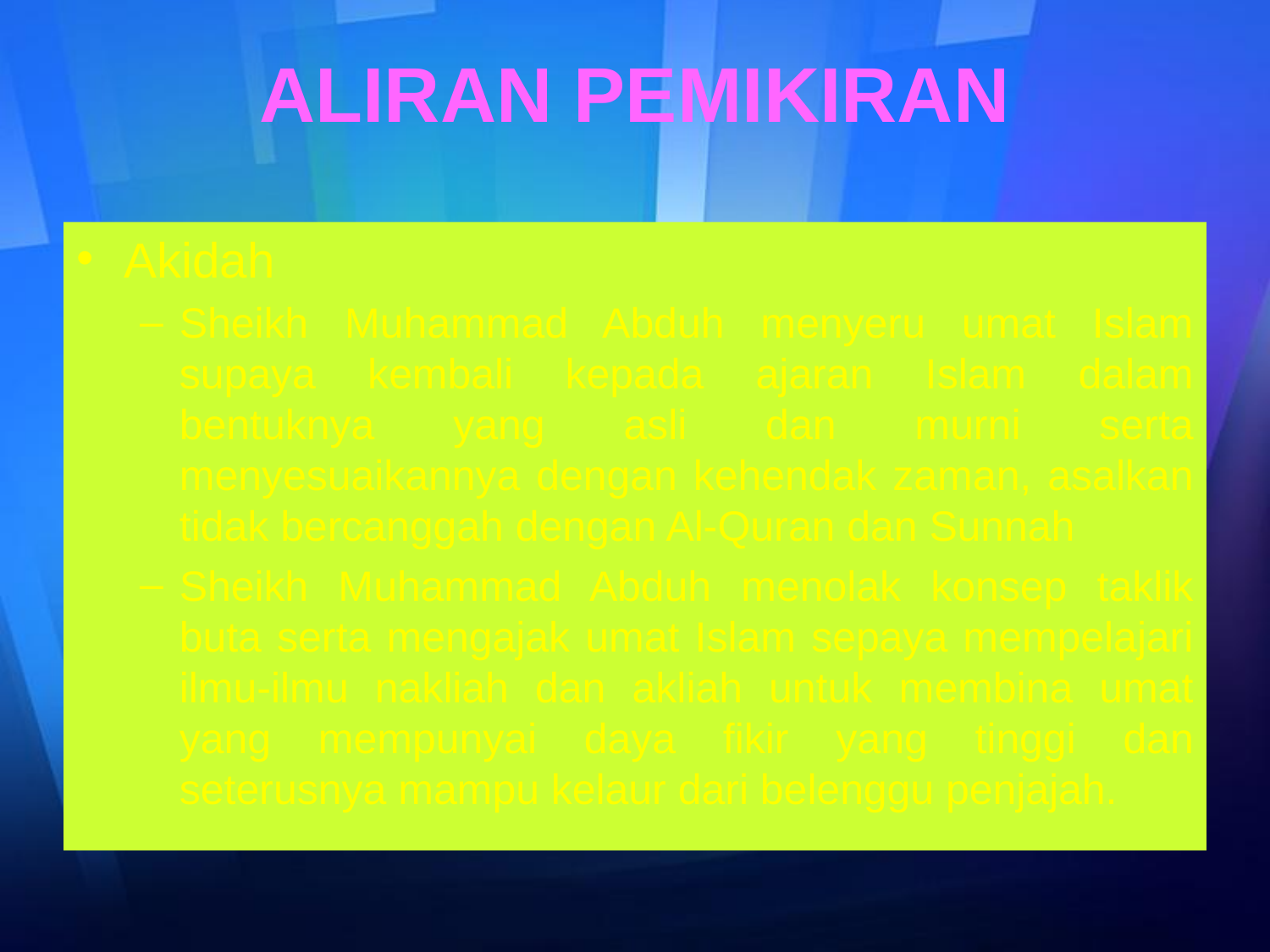

# ALIRAN PEMIKIRAN
Akidah
Sheikh Muhammad Abduh menyeru umat Islam supaya kembali kepada ajaran Islam dalam bentuknya yang asli dan murni serta menyesuaikannya dengan kehendak zaman, asalkan tidak bercanggah dengan Al-Quran dan Sunnah
Sheikh Muhammad Abduh menolak konsep taklik buta serta mengajak umat Islam sepaya mempelajari ilmu-ilmu nakliah dan akliah untuk membina umat yang mempunyai daya fikir yang tinggi dan seterusnya mampu kelaur dari belenggu penjajah.